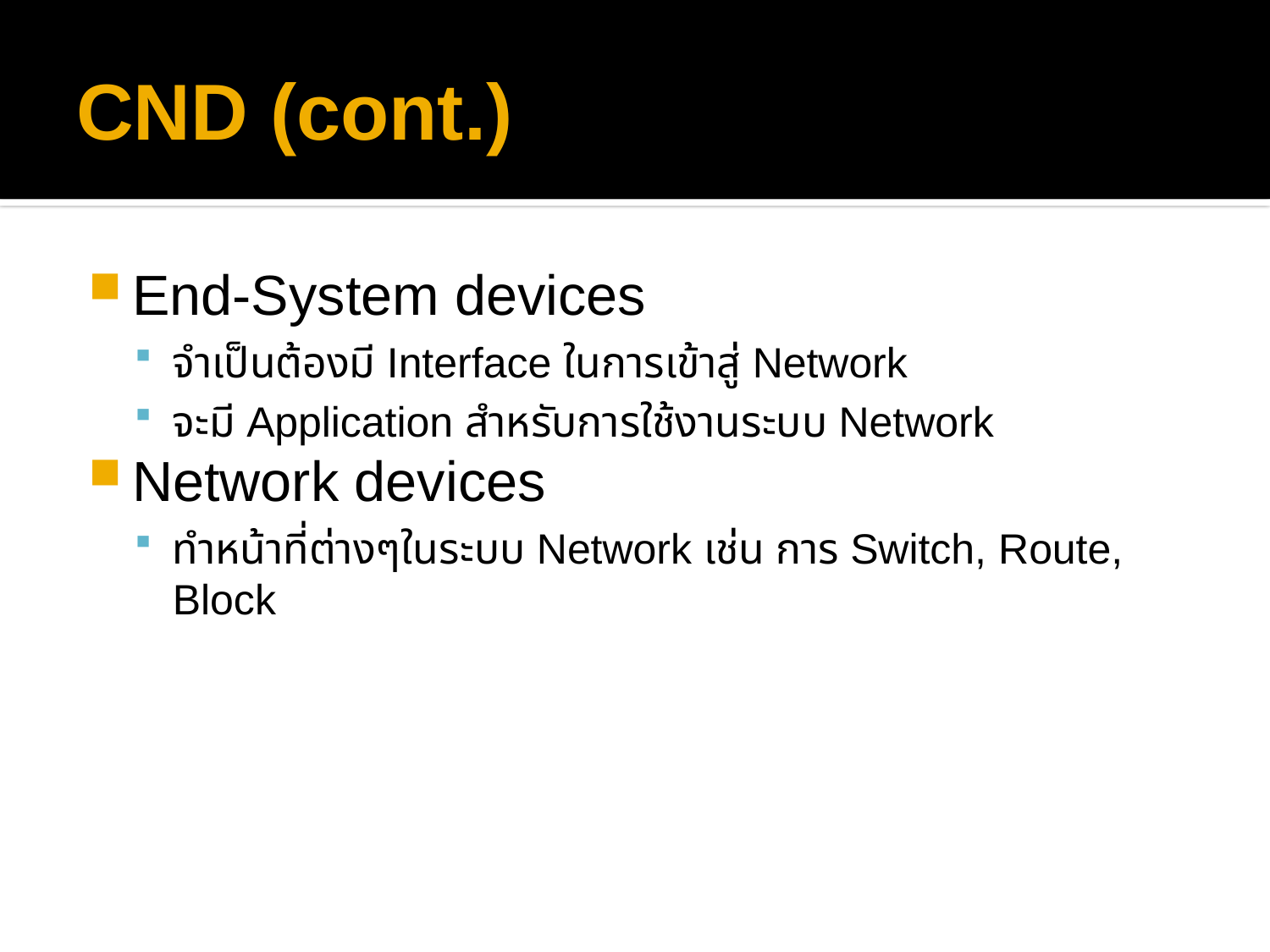

# CND (cont.)
End-System devices
จำเป็นต้องมี Interface ในการเข้าสู่ Network
จะมี Application สำหรับการใช้งานระบบ Network
Network devices
ทำหน้าที่ต่างๆในระบบ Network เช่น การ Switch, Route, Block